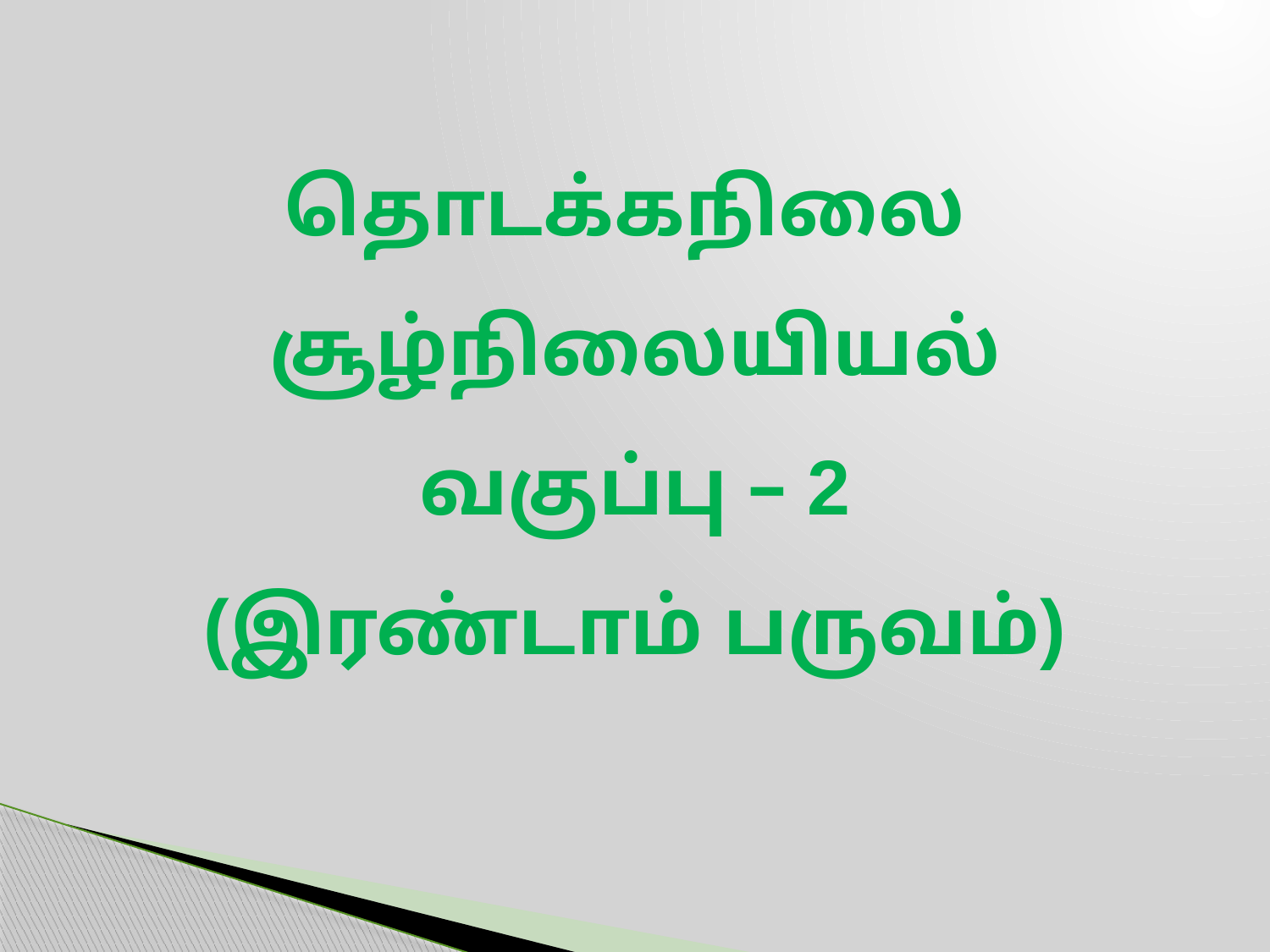

#
தொடக்கநிலை
சூழ்நிலையியல்
வகுப்பு – 2
(இரண்டாம் பருவம்)